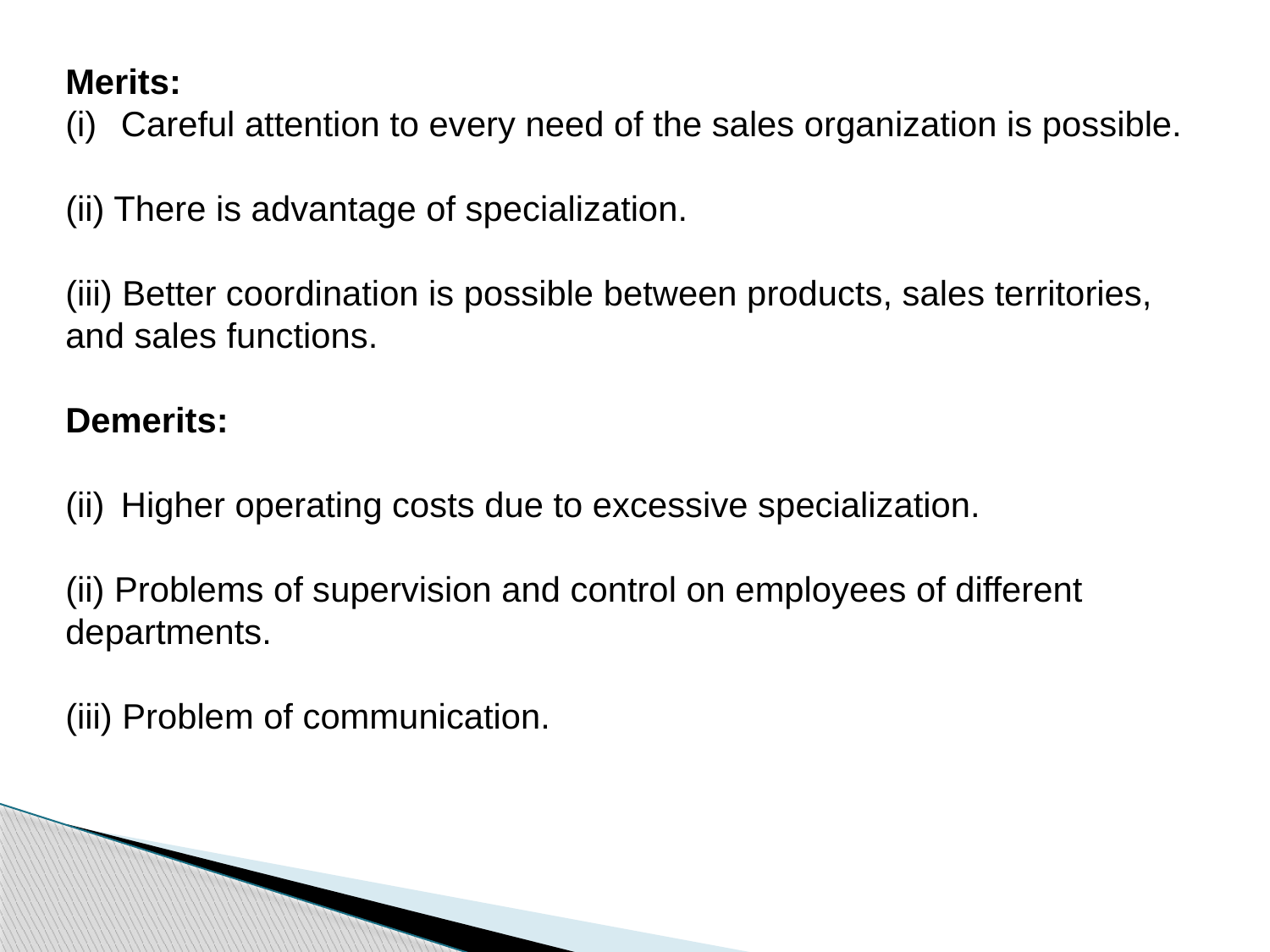

Merits:
Careful attention to every need of the sales organization is possible.

(ii) There is advantage of specialization.

(iii) Better coordination is possible between products, sales territories, and sales functions.

Demerits:

Higher operating costs due to excessive specialization.

(ii) Problems of supervision and control on employees of different departments.

(iii) Problem of communication.